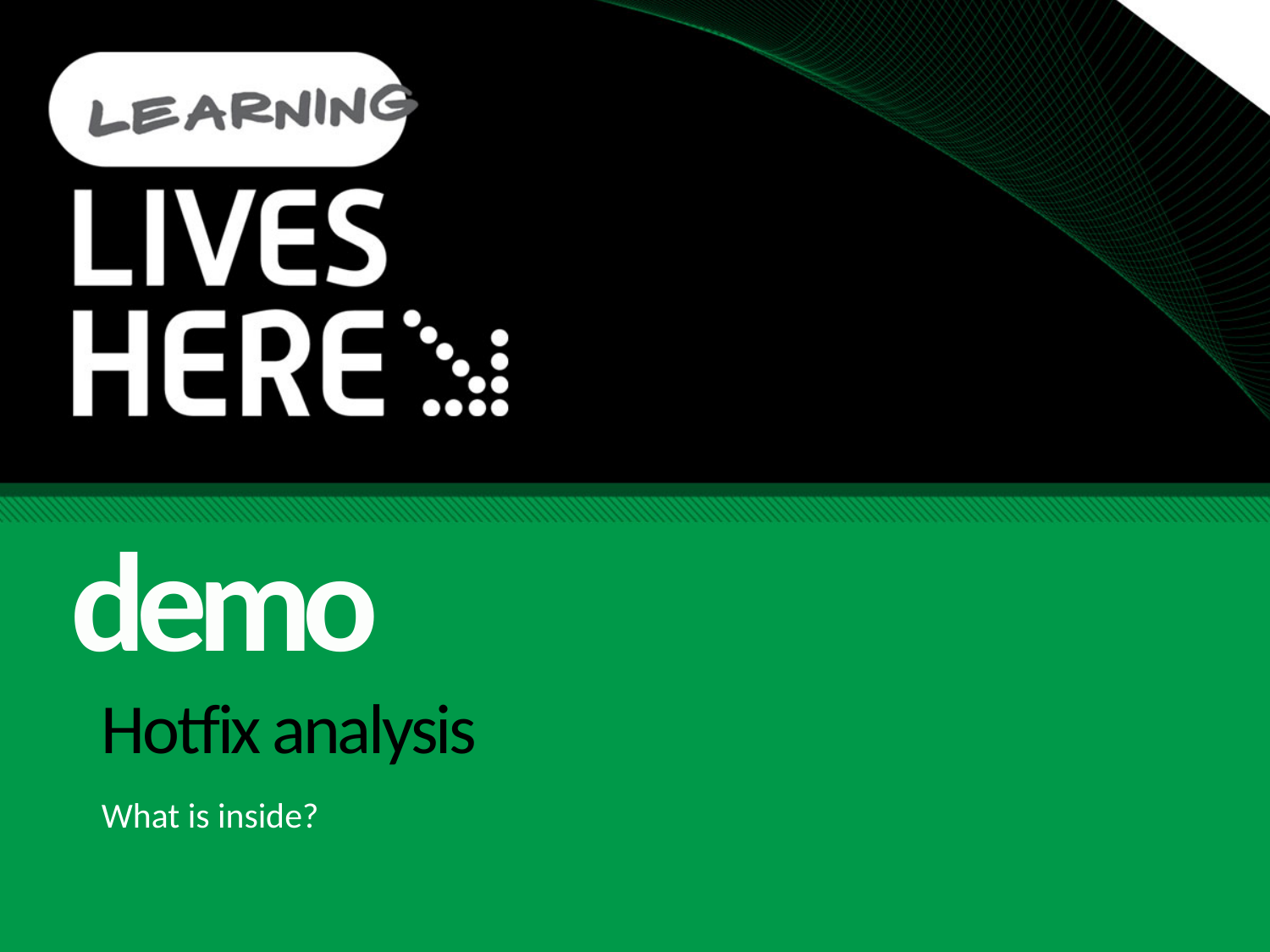

demo
# Hotfix analysis
What is inside?